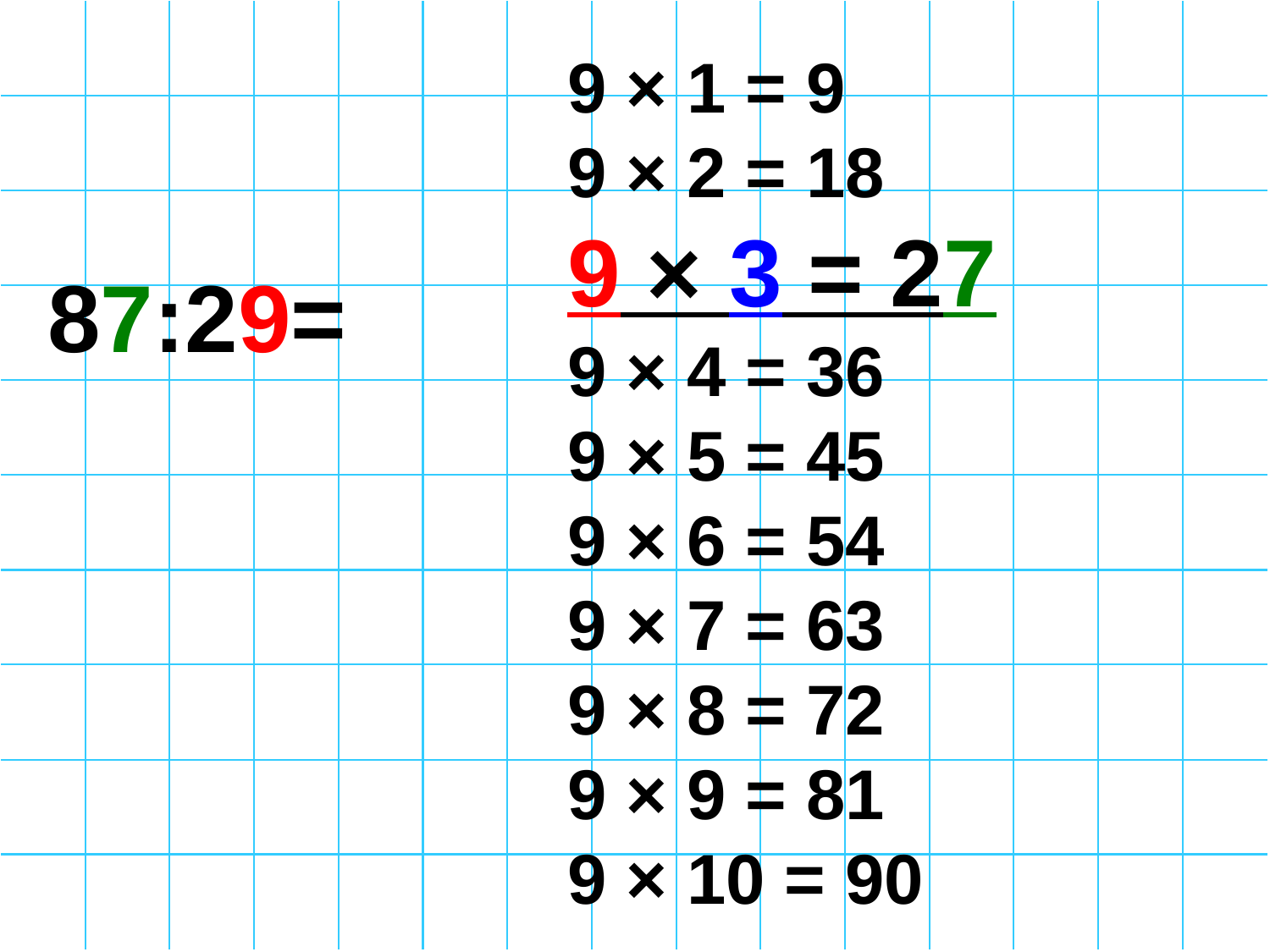

#
9 × 1 = 9
9 × 2 = 18
9 × 3 = 27
9 × 4 = 36
9 × 5 = 45
9 × 6 = 54
9 × 7 = 63
9 × 8 = 72
9 × 9 = 81
9 × 10 = 90

87:29=